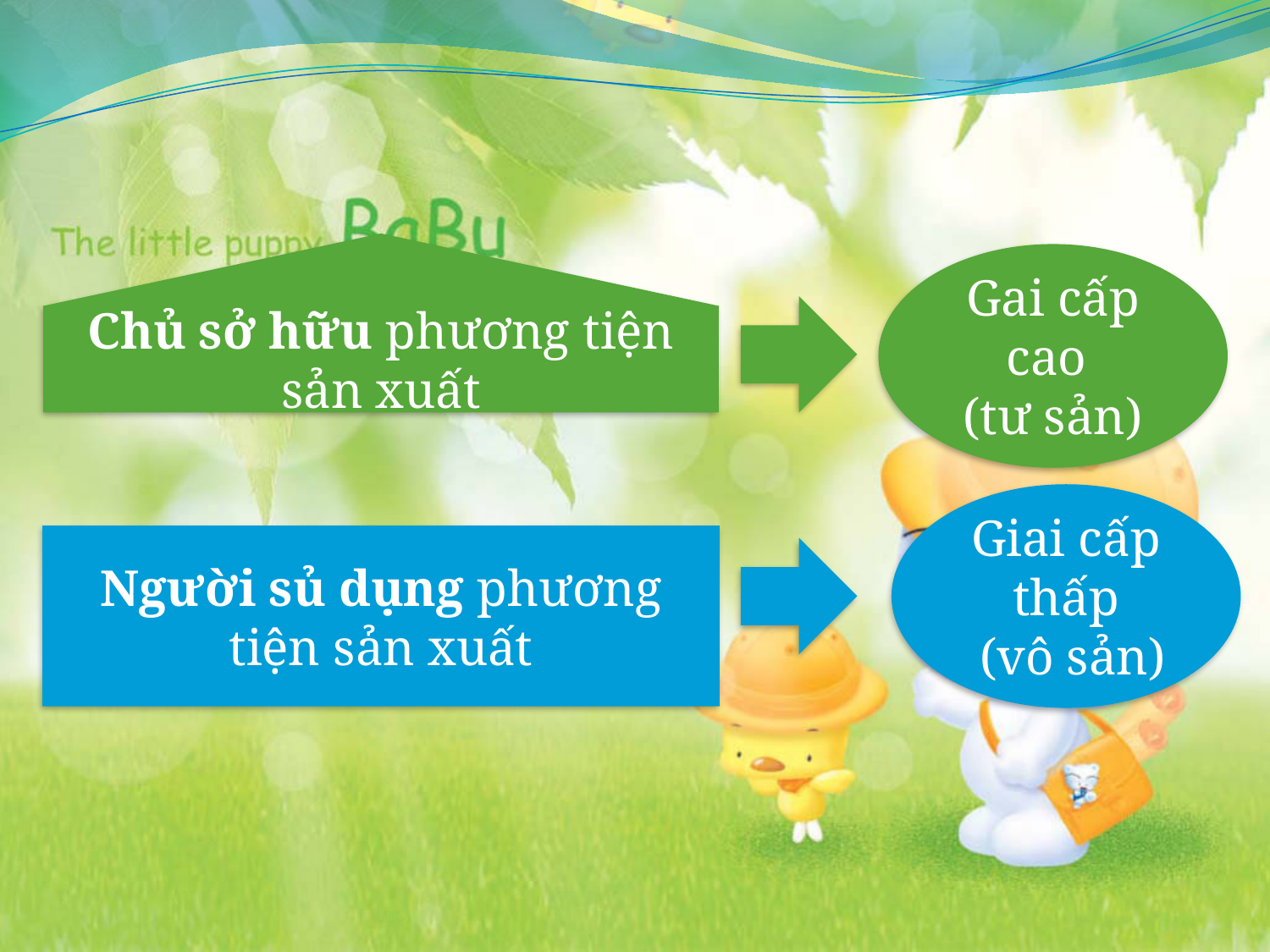

Chủ sở hữu phương tiện sản xuất
Gai cấp cao
(tư sản)

Giai cấp thấp
 (vô sản)
Người sủ dụng phương tiện sản xuất